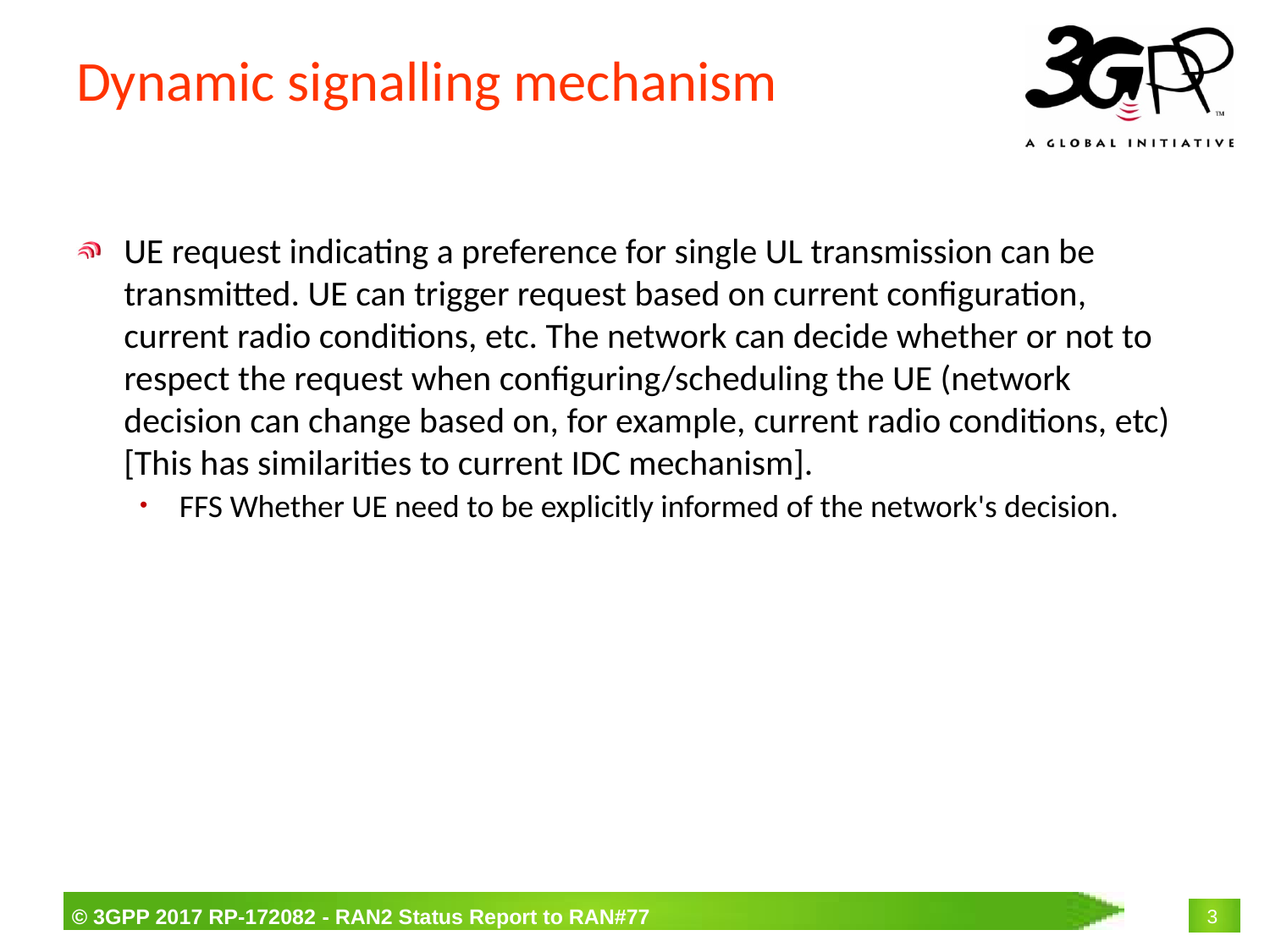

# Dynamic signalling mechanism
UE request indicating a preference for single UL transmission can be transmitted. UE can trigger request based on current configuration, current radio conditions, etc. The network can decide whether or not to respect the request when configuring/scheduling the UE (network decision can change based on, for example, current radio conditions, etc) [This has similarities to current IDC mechanism].
FFS Whether UE need to be explicitly informed of the network's decision.